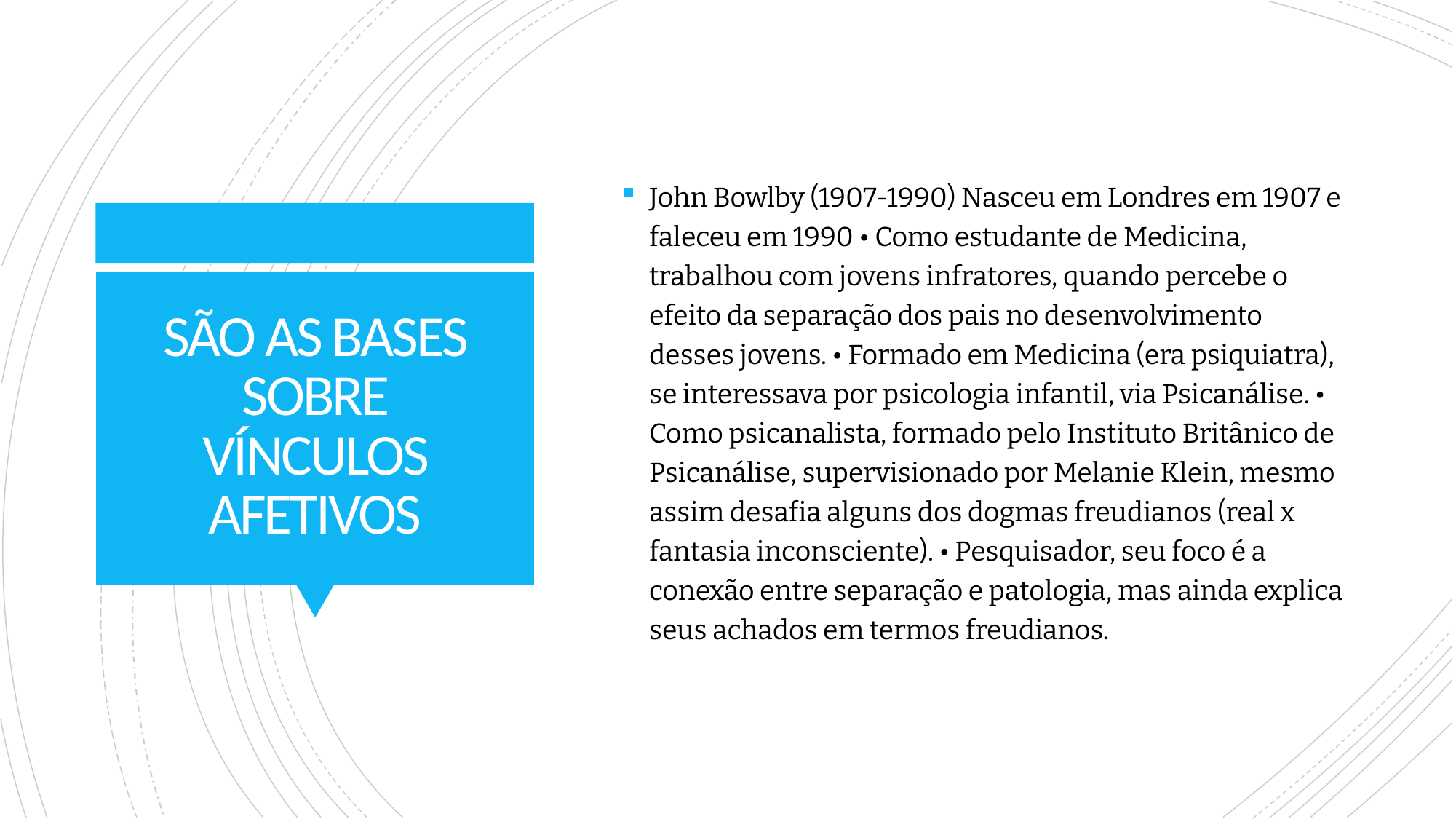

John Bowlby (1907-1990) Nasceu em Londres em 1907 e faleceu em 1990 • Como estudante de Medicina, trabalhou com jovens infratores, quando percebe o efeito da separação dos pais no desenvolvimento desses jovens. • Formado em Medicina (era psiquiatra), se interessava por psicologia infantil, via Psicanálise. • Como psicanalista, formado pelo Instituto Britânico de Psicanálise, supervisionado por Melanie Klein, mesmo assim desafia alguns dos dogmas freudianos (real x fantasia inconsciente). • Pesquisador, seu foco é a conexão entre separação e patologia, mas ainda explica seus achados em termos freudianos.
# SÃO AS BASES SOBRE VÍNCULOS AFETIVOS